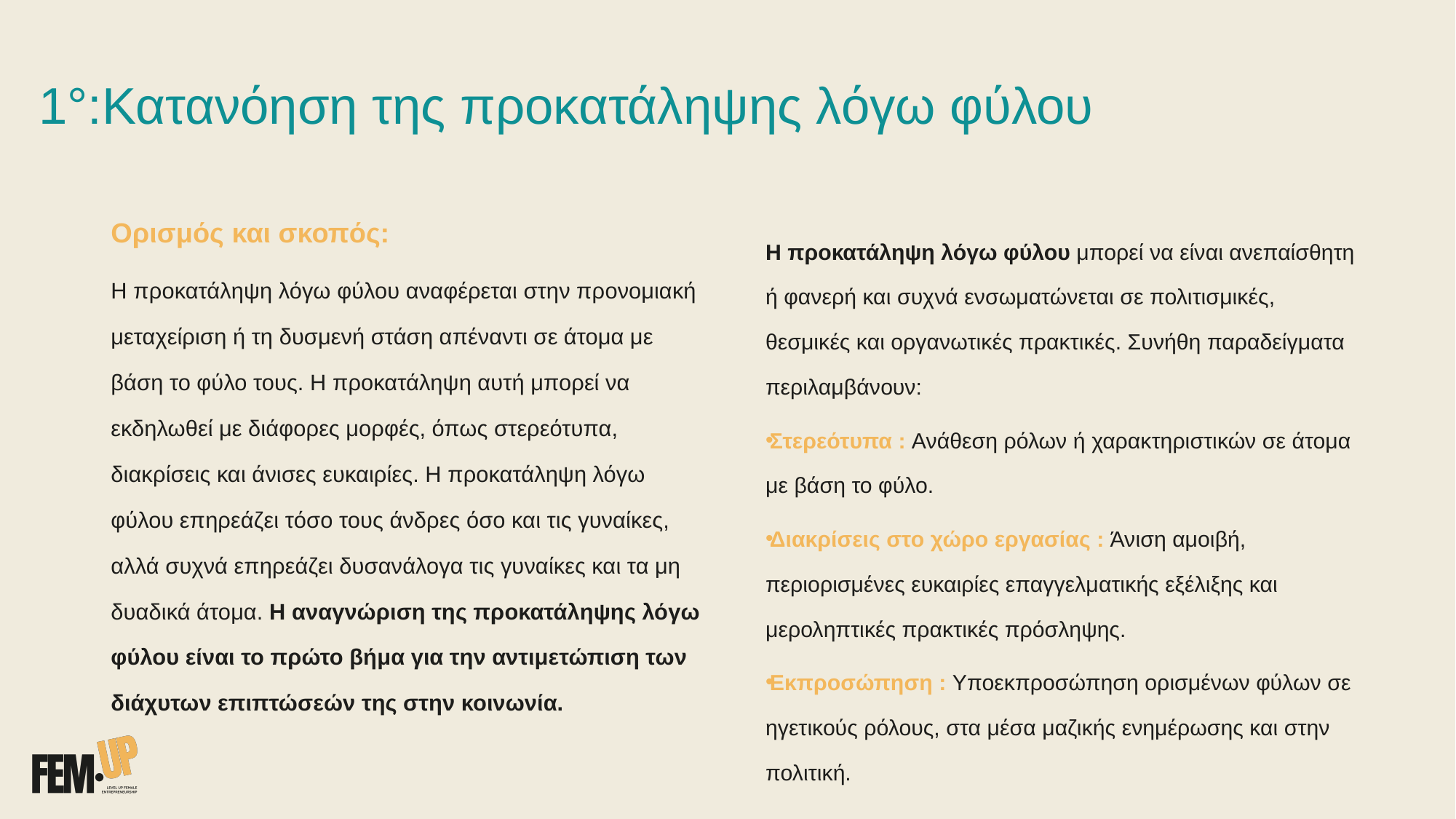

# 1°:Κατανόηση της προκατάληψης λόγω φύλου
Ορισμός και σκοπός:
Η προκατάληψη λόγω φύλου αναφέρεται στην προνομιακή μεταχείριση ή τη δυσμενή στάση απέναντι σε άτομα με βάση το φύλο τους. Η προκατάληψη αυτή μπορεί να εκδηλωθεί με διάφορες μορφές, όπως στερεότυπα, διακρίσεις και άνισες ευκαιρίες. Η προκατάληψη λόγω φύλου επηρεάζει τόσο τους άνδρες όσο και τις γυναίκες, αλλά συχνά επηρεάζει δυσανάλογα τις γυναίκες και τα μη δυαδικά άτομα. Η αναγνώριση της προκατάληψης λόγω φύλου είναι το πρώτο βήμα για την αντιμετώπιση των διάχυτων επιπτώσεών της στην κοινωνία.
Η προκατάληψη λόγω φύλου μπορεί να είναι ανεπαίσθητη ή φανερή και συχνά ενσωματώνεται σε πολιτισμικές, θεσμικές και οργανωτικές πρακτικές. Συνήθη παραδείγματα περιλαμβάνουν:
Στερεότυπα : Ανάθεση ρόλων ή χαρακτηριστικών σε άτομα με βάση το φύλο.
Διακρίσεις στο χώρο εργασίας : Άνιση αμοιβή, περιορισμένες ευκαιρίες επαγγελματικής εξέλιξης και μεροληπτικές πρακτικές πρόσληψης.
Εκπροσώπηση : Υποεκπροσώπηση ορισμένων φύλων σε ηγετικούς ρόλους, στα μέσα μαζικής ενημέρωσης και στην πολιτική.